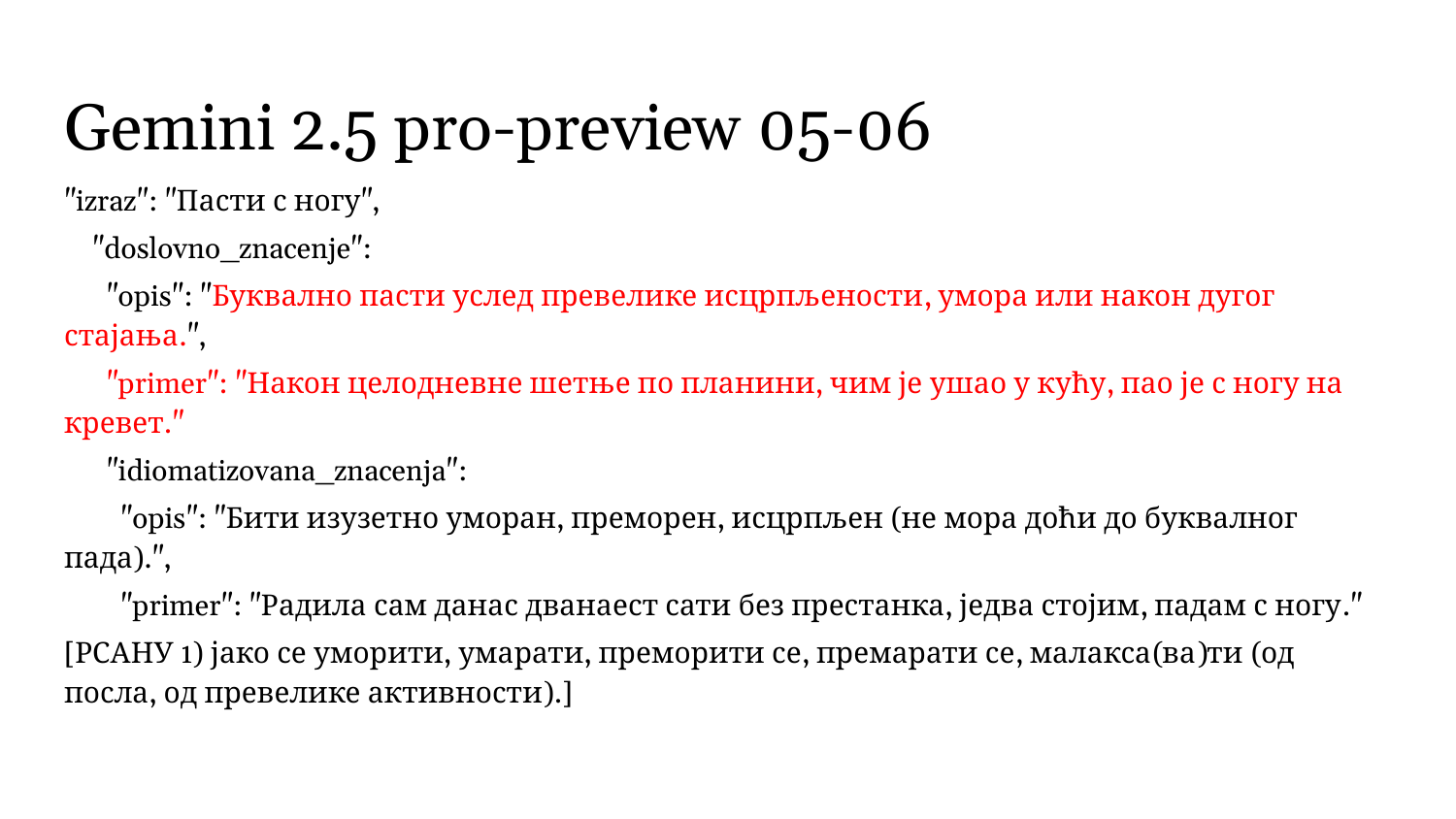

# Gemini 2.5 pro-preview 05-06
"izraz": "Пасти с ногу",
    "doslovno_znacenje":
      "opis": "Буквално пасти услед превелике исцрпљености, умора или након дугог стајања.",
      "primer": "Након целодневне шетње по планини, чим је ушао у кућу, пао је с ногу на кревет."
      "idiomatizovana_znacenja":
        "opis": "Бити изузетно уморан, преморен, исцрпљен (не мора доћи до буквалног пада).",
        "primer": "Радила сам данас дванаест сати без престанка, једва стојим, падам с ногу."
[РСАНУ 1) јако се уморити, умарати, преморити се, премарати се, малакса(ва)ти (од посла, од превелике активности).]